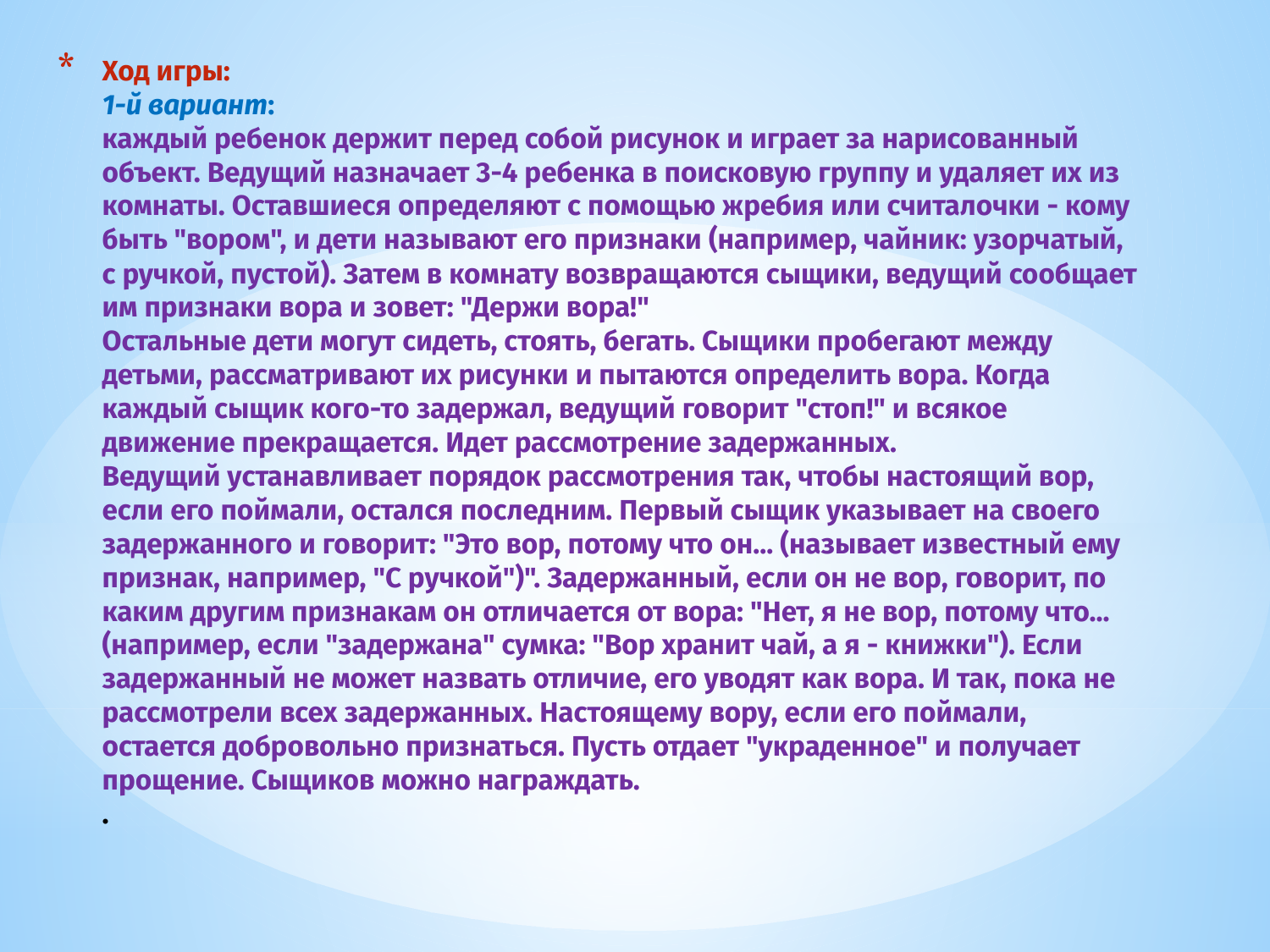

# Ход игры: 1-й вариант:  каждый ребенок держит перед собой рисунок и играет за нарисованный объект. Ведущий назначает 3-4 ребенка в поисковую группу и удаляет их из комнаты. Оставшиеся определяют с помощью жребия или считалочки - кому быть "вором", и дети называют его признаки (например, чайник: узорчатый, с ручкой, пустой). Затем в комнату возвращаются сыщики, ведущий сообщает им признаки вора и зовет: "Держи вора!" Остальные дети могут сидеть, стоять, бегать. Сыщики пробегают между детьми, рассматривают их рисунки и пытаются определить вора. Когда каждый сыщик кого-то задержал, ведущий говорит "стоп!" и всякое движение прекращается. Идет рассмотрение задержанных. Ведущий устанавливает порядок рассмотрения так, чтобы настоящий вор, если его поймали, остался последним. Первый сыщик указывает на своего задержанного и говорит: "Это вор, потому что он... (называет известный ему признак, например, "С ручкой")". Задержанный, если он не вор, говорит, по каким другим признакам он отличается от вора: "Нет, я не вор, потому что... (например, если "задержана" сумка: "Вор хранит чай, а я - книжки"). Если задержанный не может назвать отличие, его уводят как вора. И так, пока не рассмотрели всех задержанных. Настоящему вору, если его поймали, остается добровольно признаться. Пусть отдает "украденное" и получает прощение. Сыщиков можно награждать. .